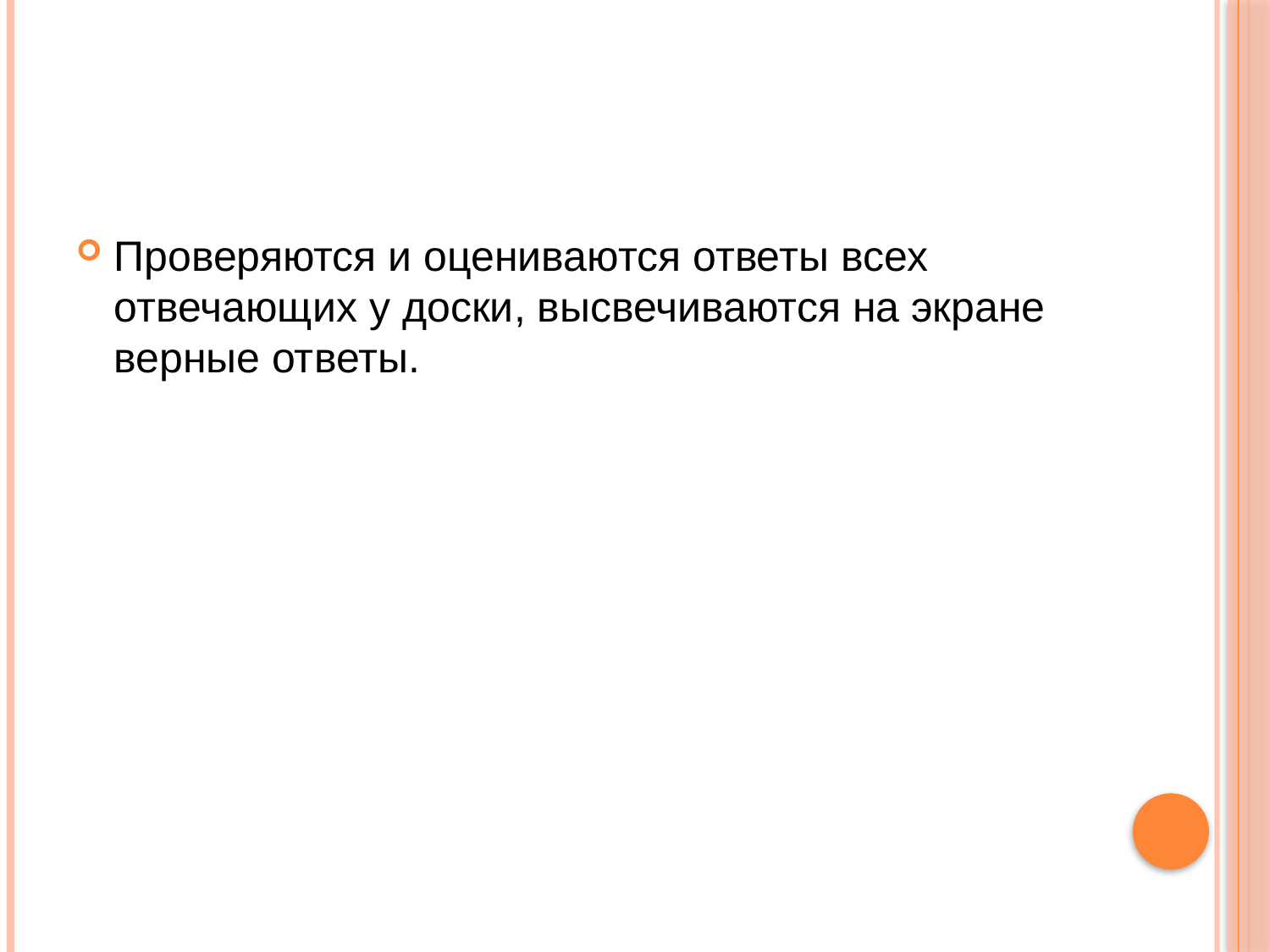

Проверяются и оцениваются ответы всех отвечающих у доски, высвечиваются на экране верные ответы.